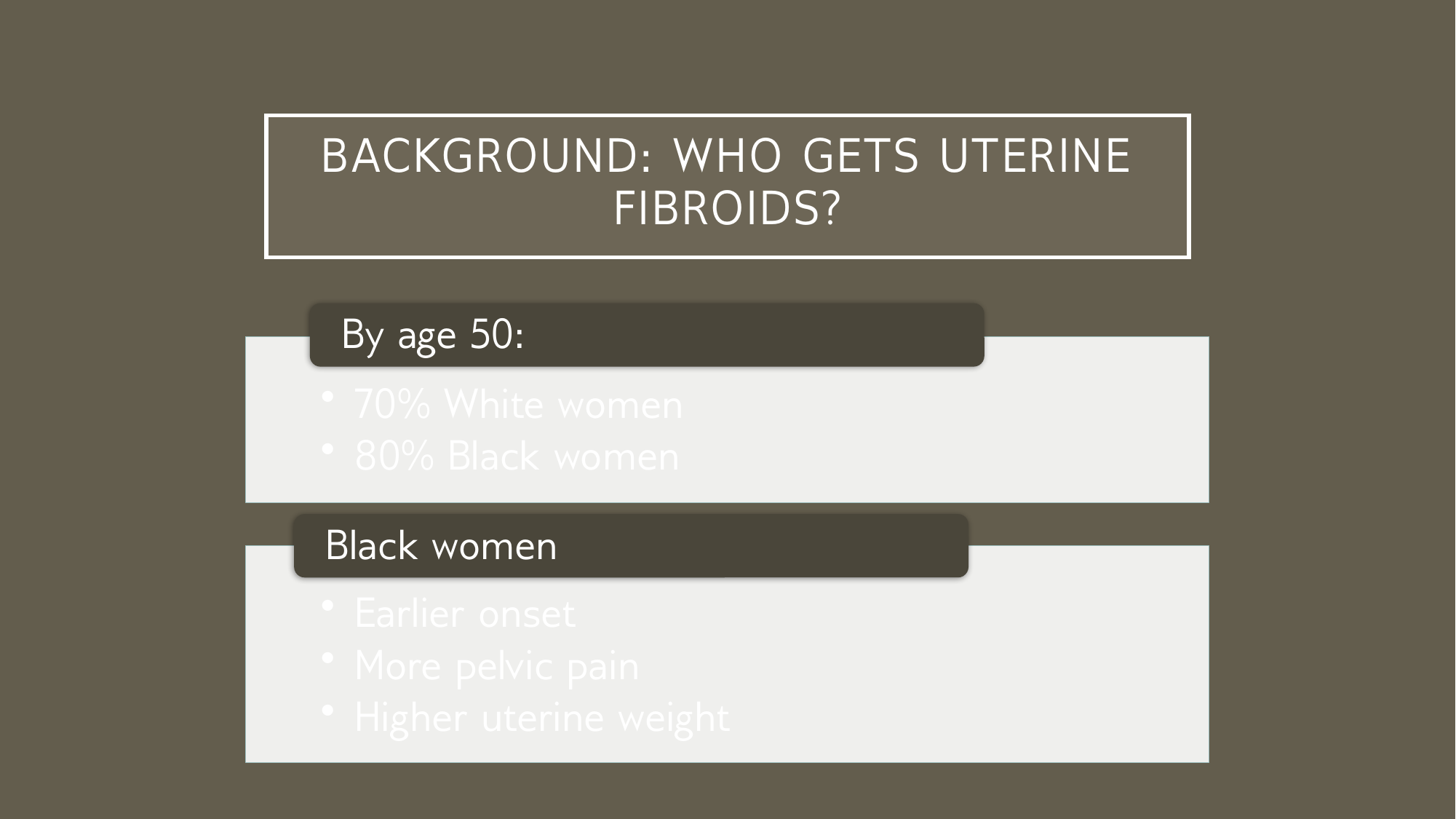

# Background: Who Gets Uterine Fibroids?
70% White women
80% Black women
By age 50:
Earlier onset
More pelvic pain
Higher uterine weight
Black women